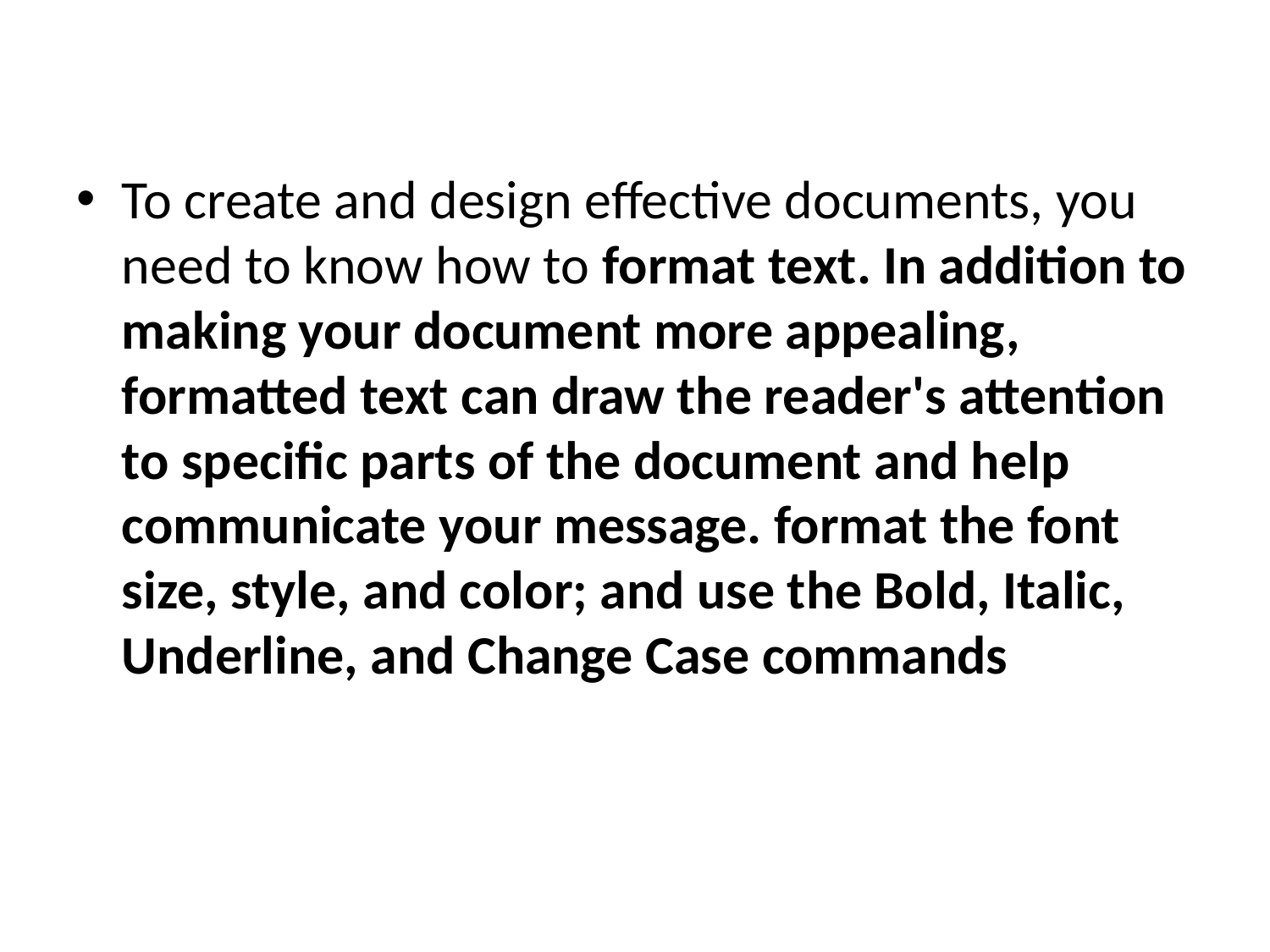

To create and design effective documents, you need to know how to format text. In addition to making your document more appealing, formatted text can draw the reader's attention to specific parts of the document and help communicate your message. format the font size, style, and color; and use the Bold, Italic, Underline, and Change Case commands